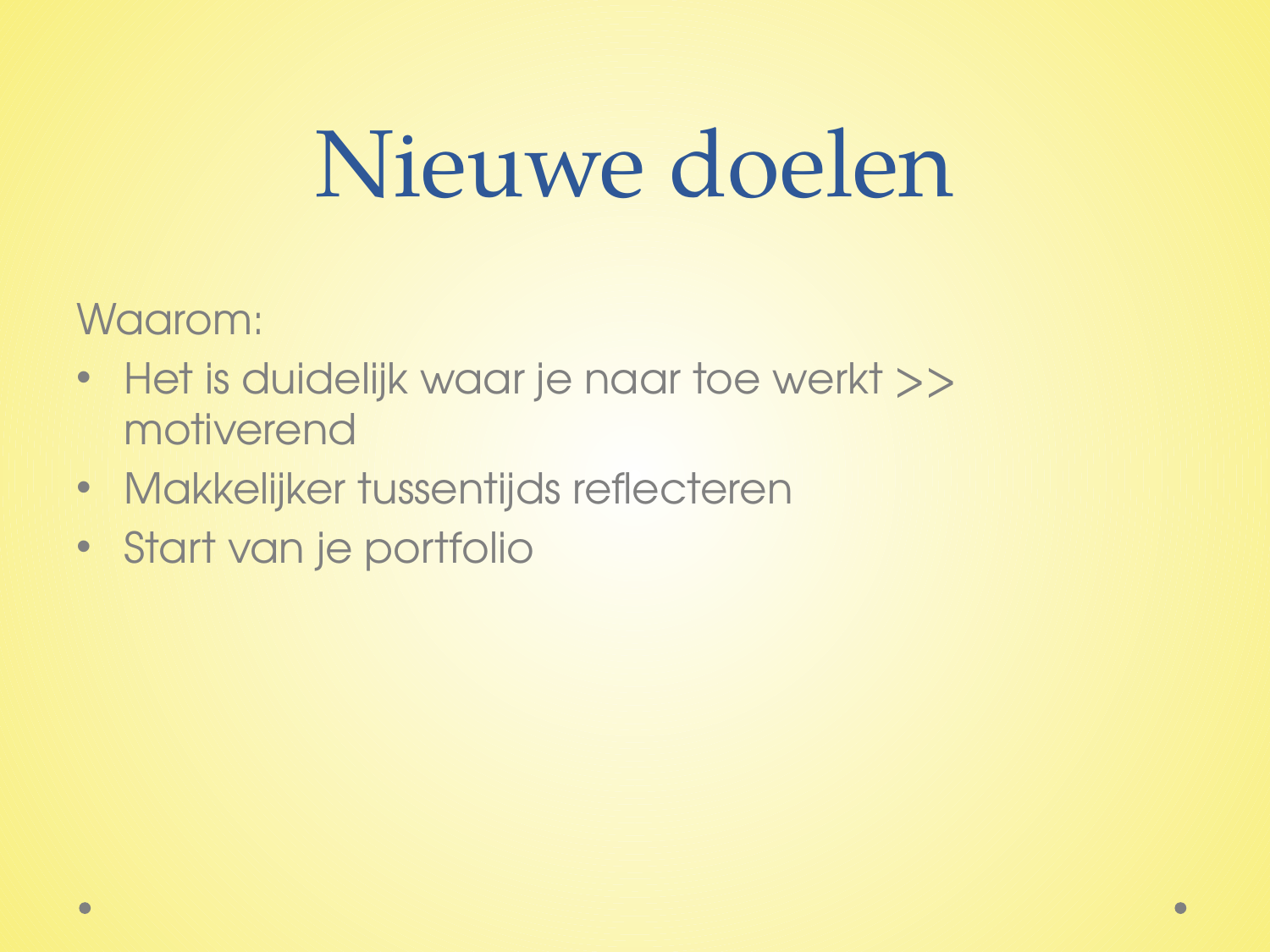

# Nieuwe doelen
Waarom:
Het is duidelijk waar je naar toe werkt >> motiverend
Makkelijker tussentijds reflecteren
Start van je portfolio